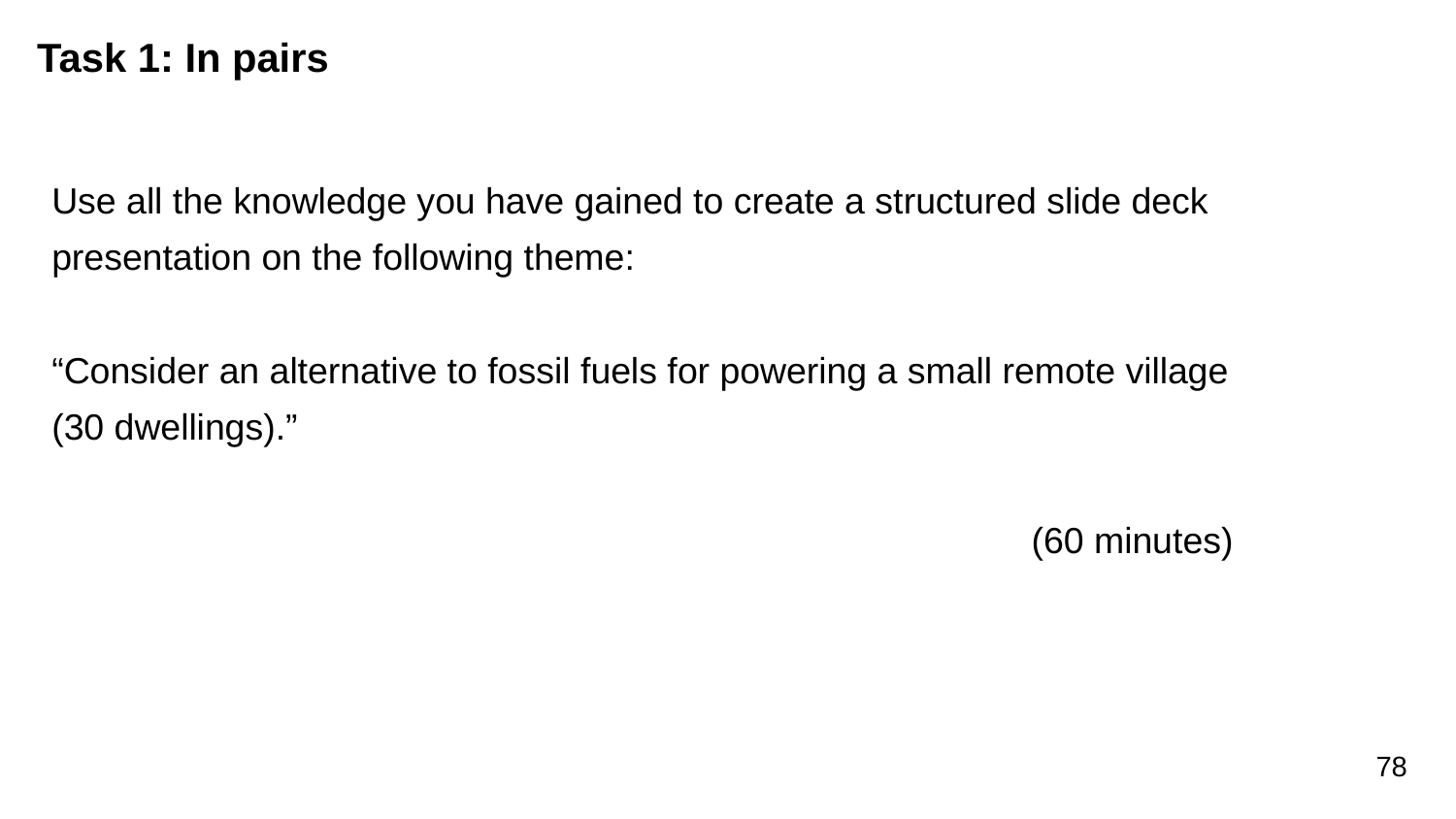

# Task 1: In pairs
Use all the knowledge you have gained to create a structured slide deck presentation on the following theme:

“Consider an alternative to fossil fuels for powering a small remote village (30 dwellings).”

(60 minutes)

78